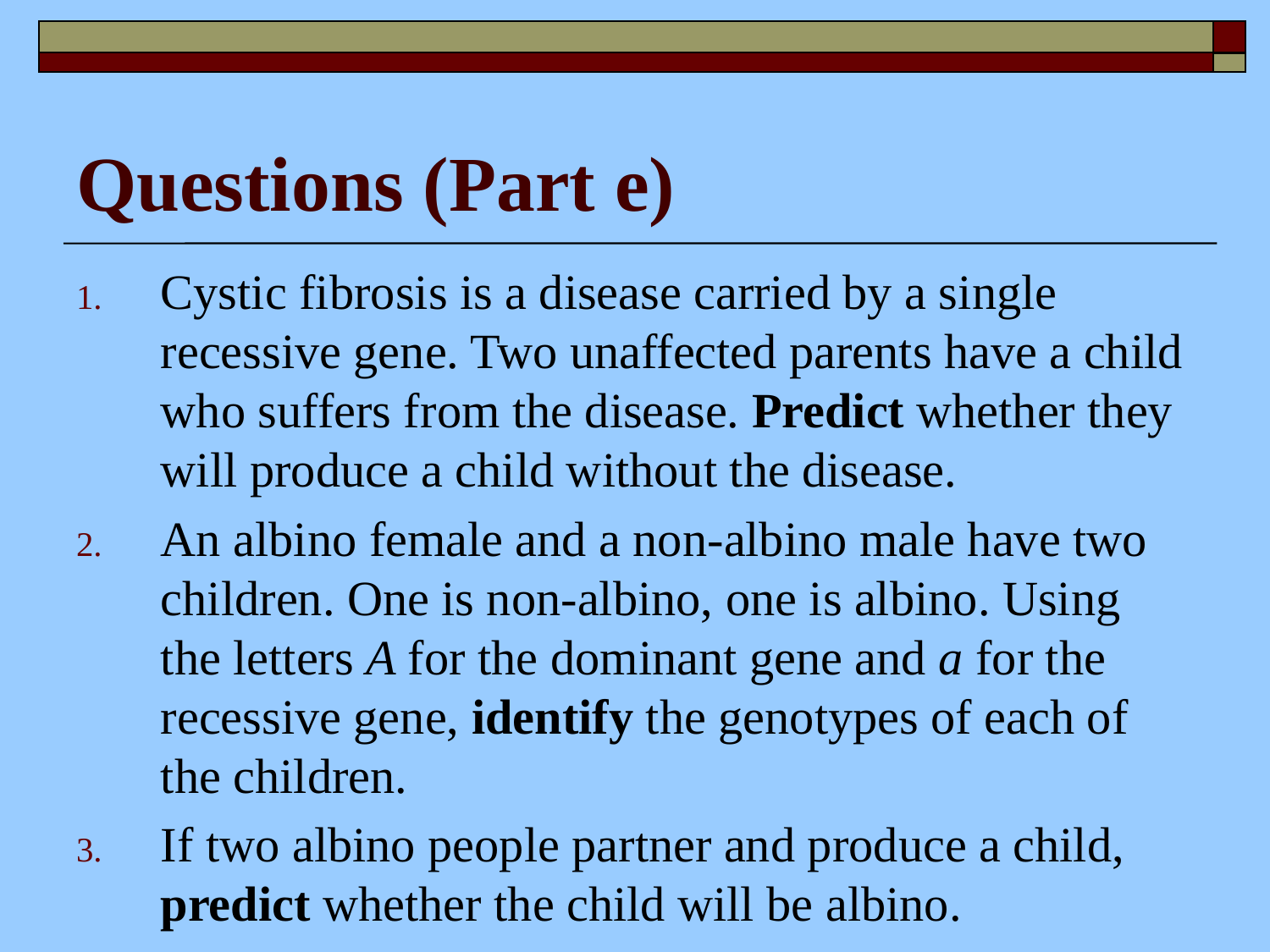

# Questions (Part e)
Cystic fibrosis is a disease carried by a single recessive gene. Two unaffected parents have a child who suffers from the disease. Predict whether they will produce a child without the disease.
An albino female and a non-albino male have two children. One is non-albino, one is albino. Using the letters A for the dominant gene and a for the recessive gene, identify the genotypes of each of the children.
If two albino people partner and produce a child, predict whether the child will be albino.